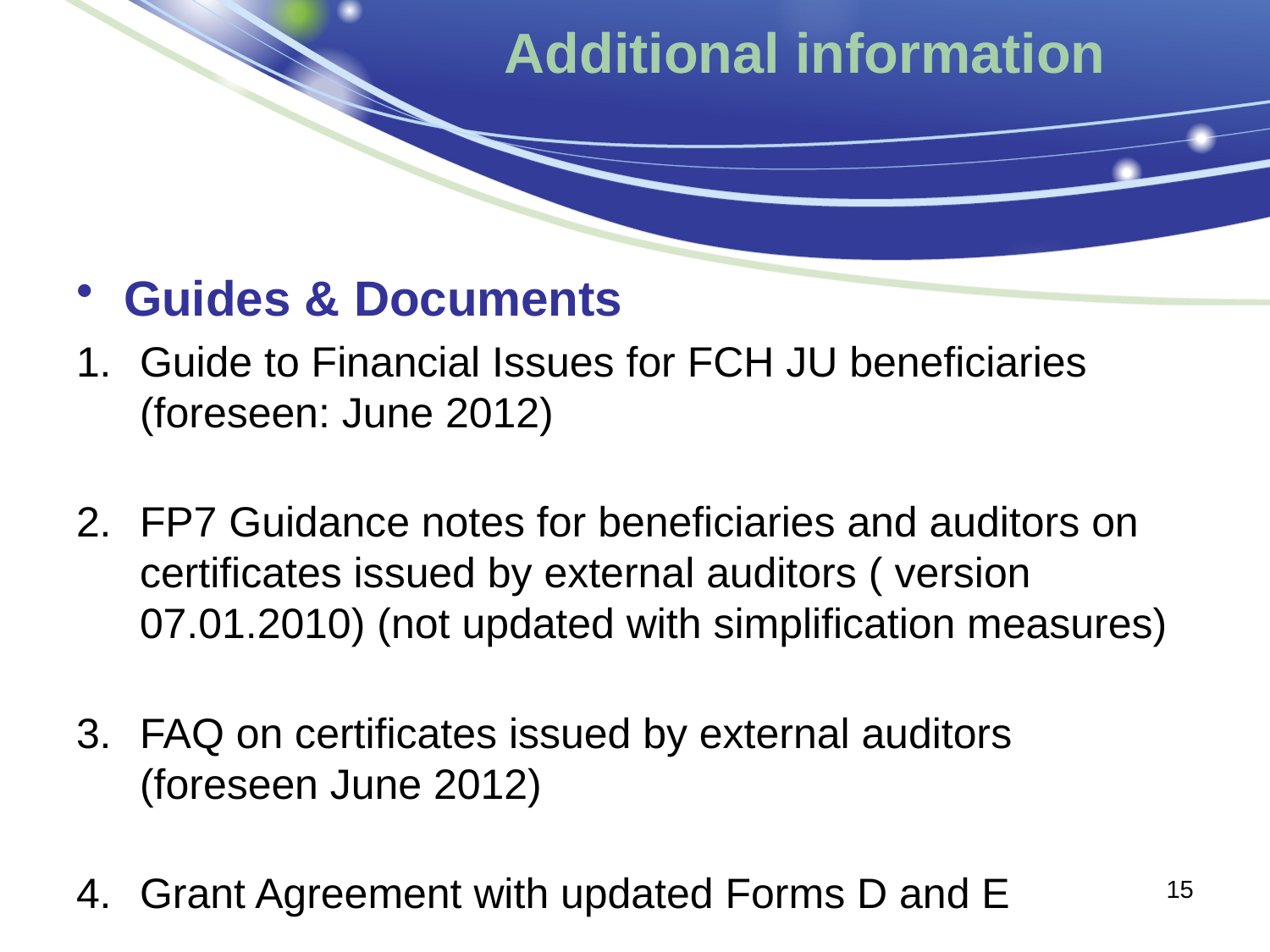

# Additional information
Guides & Documents
Guide to Financial Issues for FCH JU beneficiaries (foreseen: June 2012)

FP7 Guidance notes for beneficiaries and auditors on certificates issued by external auditors ( version 07.01.2010) (not updated with simplification measures)

FAQ on certificates issued by external auditors (foreseen June 2012)

Grant Agreement with updated Forms D and E

15